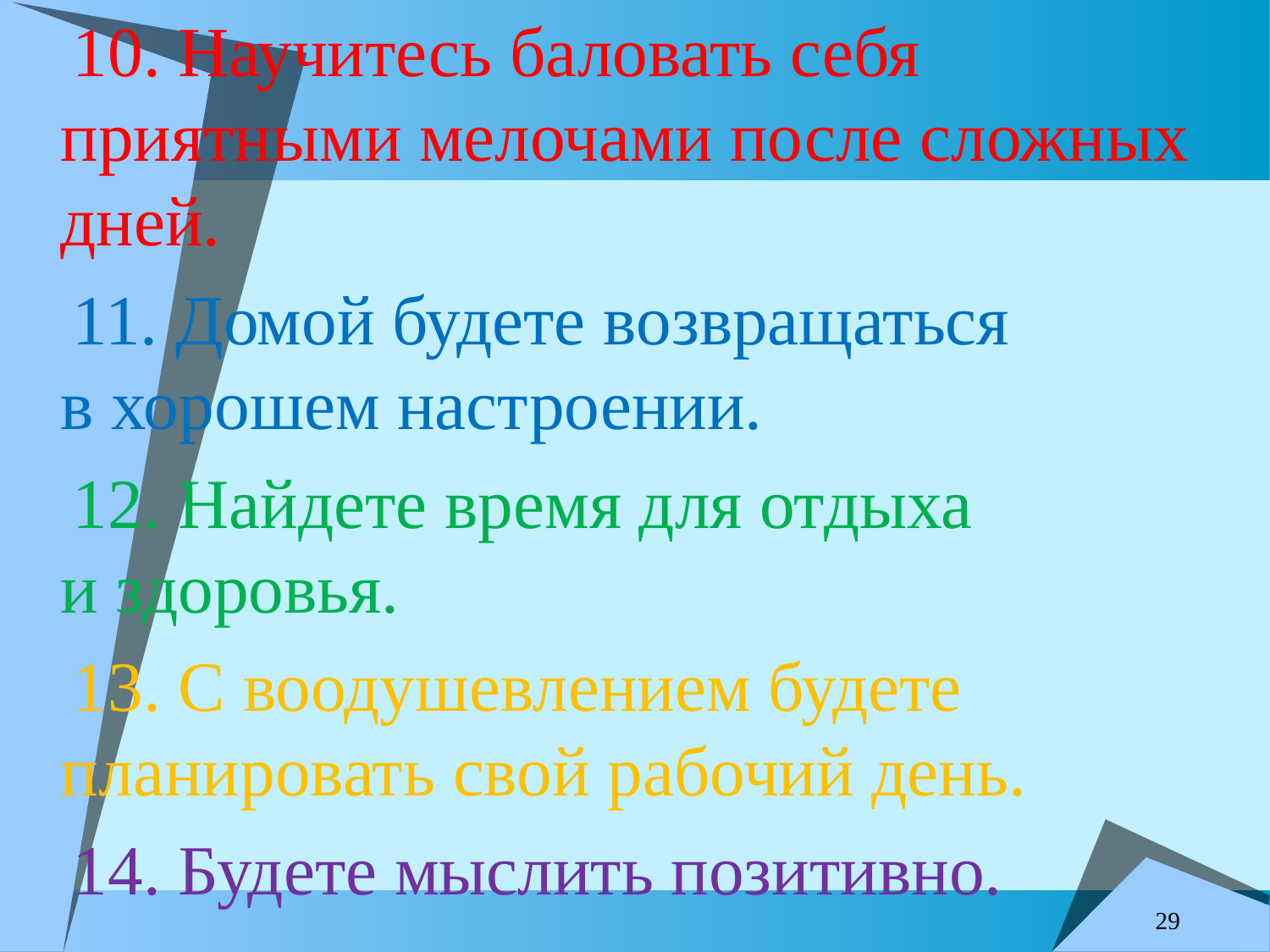

10. Научитесь баловать себя приятными мелочами после сложных дней.
11. Домой будете возвращаться в хорошем настроении.
12. Найдете время для отдыха и здоровья.
13. С воодушевлением будете планировать свой рабочий день.
14. Будете мыслить позитивно.
29